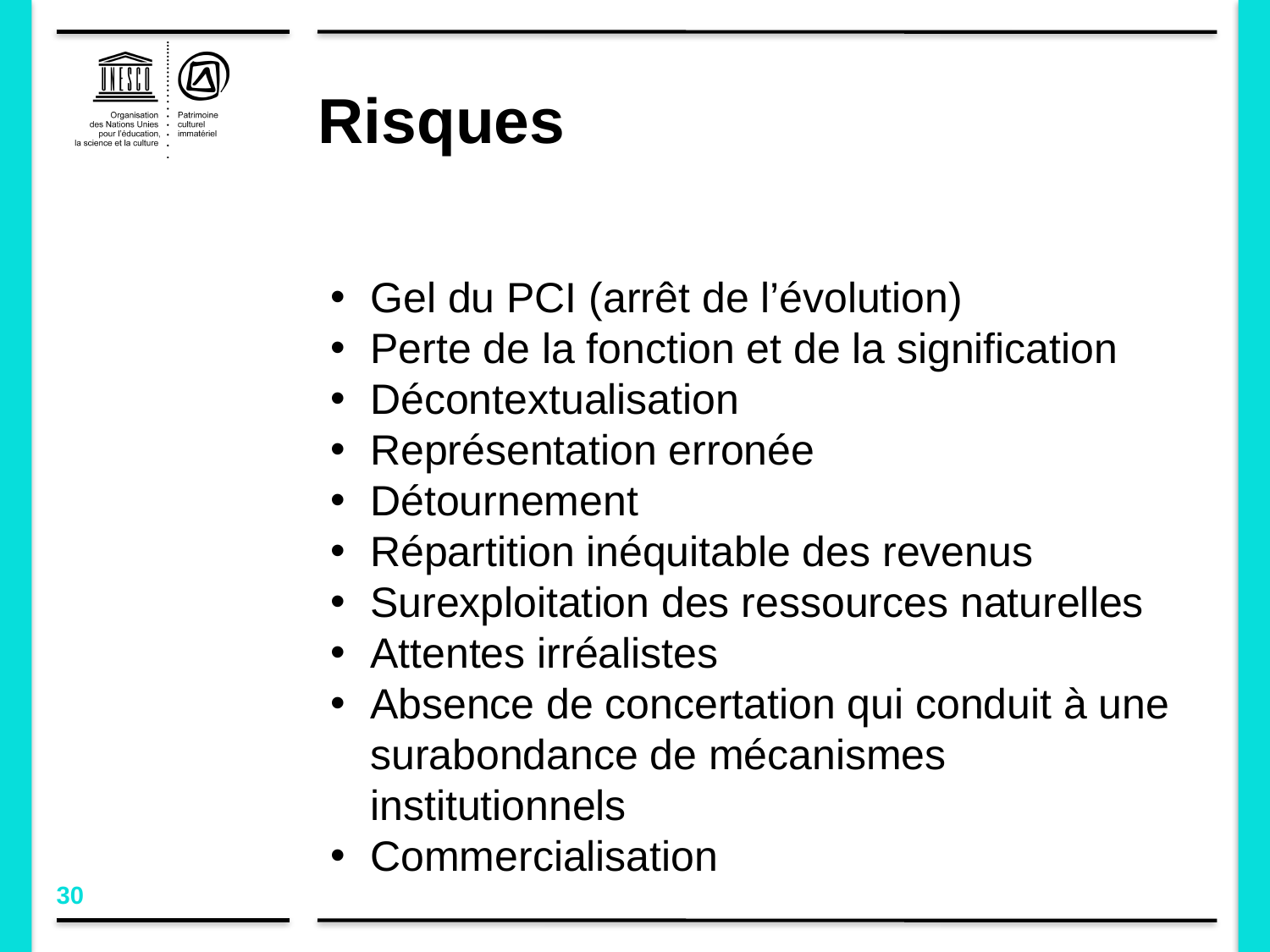

Risques
Gel du PCI (arrêt de l’évolution)
Perte de la fonction et de la signification
Décontextualisation
Représentation erronée
Détournement
Répartition inéquitable des revenus
Surexploitation des ressources naturelles
Attentes irréalistes
Absence de concertation qui conduit à une surabondance de mécanismes institutionnels
Commercialisation